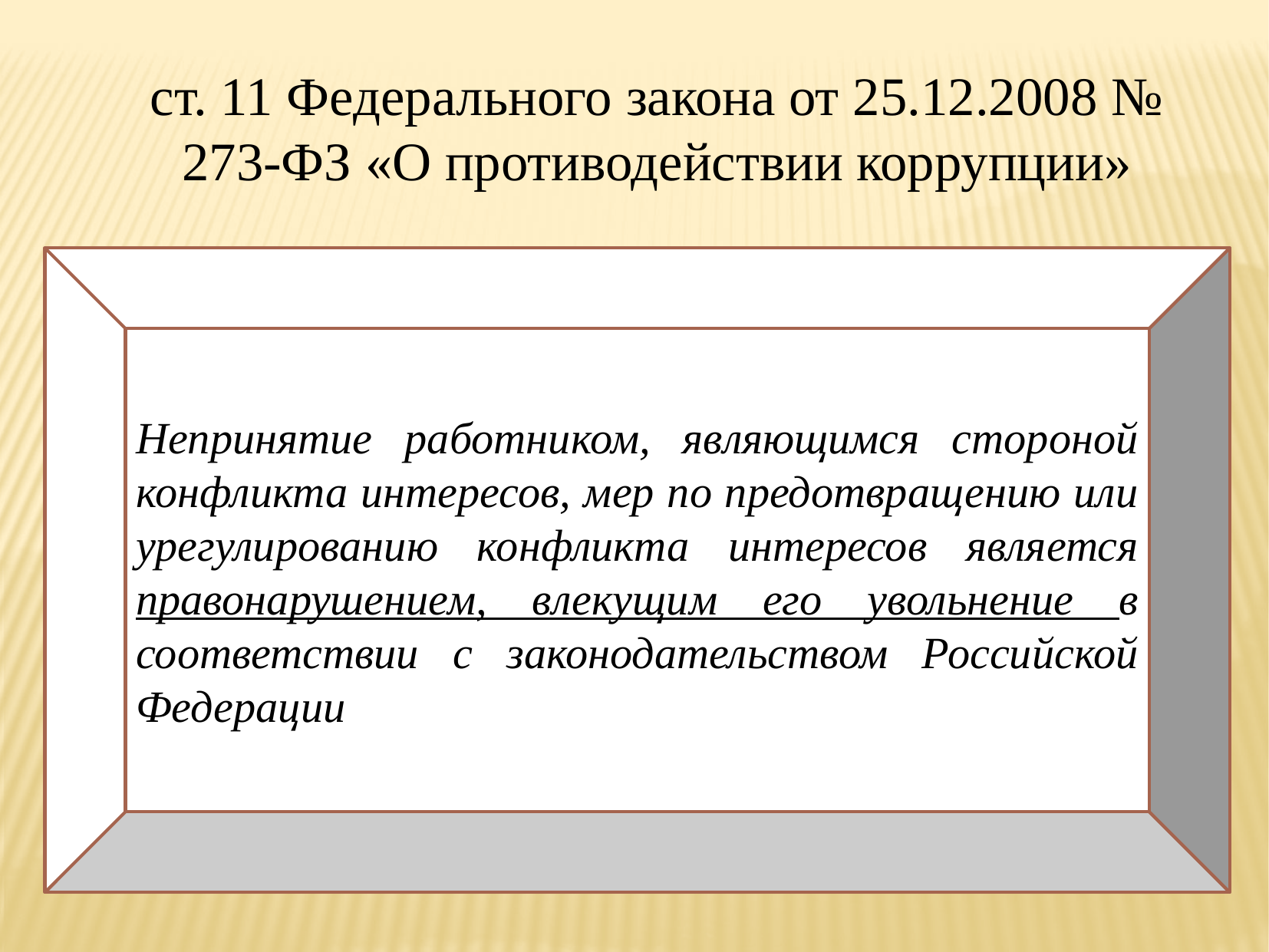

ст. 11 Федерального закона от 25.12.2008 № 273-ФЗ «О противодействии коррупции»

Непринятие работником, являющимся стороной конфликта интересов, мер по предотвращению или урегулированию конфликта интересов является правонарушением, влекущим его увольнение в соответствии с законодательством Российской Федерации